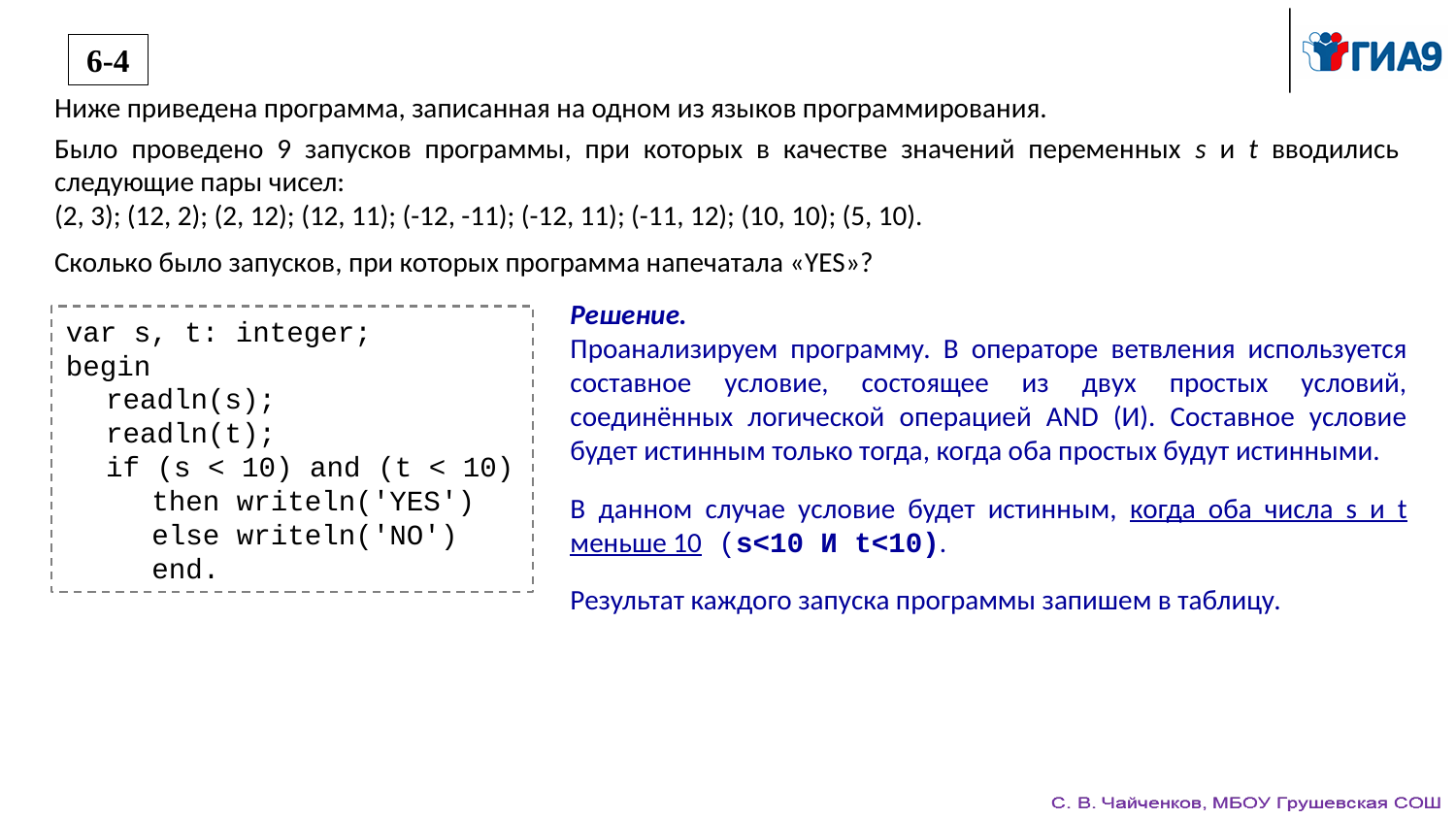

6-4
Ниже приведена программа, записанная на одном из языков программирования.
Было проведено 9 запусков программы, при которых в качестве значений переменных s и t вводились следующие пары чисел:
(2, 3); (12, 2); (2, 12); (12, 11); (-12, -11); (-12, 11); (-11, 12); (10, 10); (5, 10).
Сколько было запусков, при которых программа напечатала «YES»?
Решение.
Проанализируем программу. В операторе ветвления используется составное условие, состоящее из двух простых условий, соединённых логической операцией AND (И). Составное условие будет истинным только тогда, когда оба простых будут истинными.
В данном случае условие будет истинным, когда оба числа s и t меньше 10 (s<10 И t<10).
Результат каждого запуска программы запишем в таблицу.
var s, t: integer;
begin
readln(s);
readln(t);
if (s < 10) and (t < 10)
then writeln('YES')
else writeln('NO')
end.